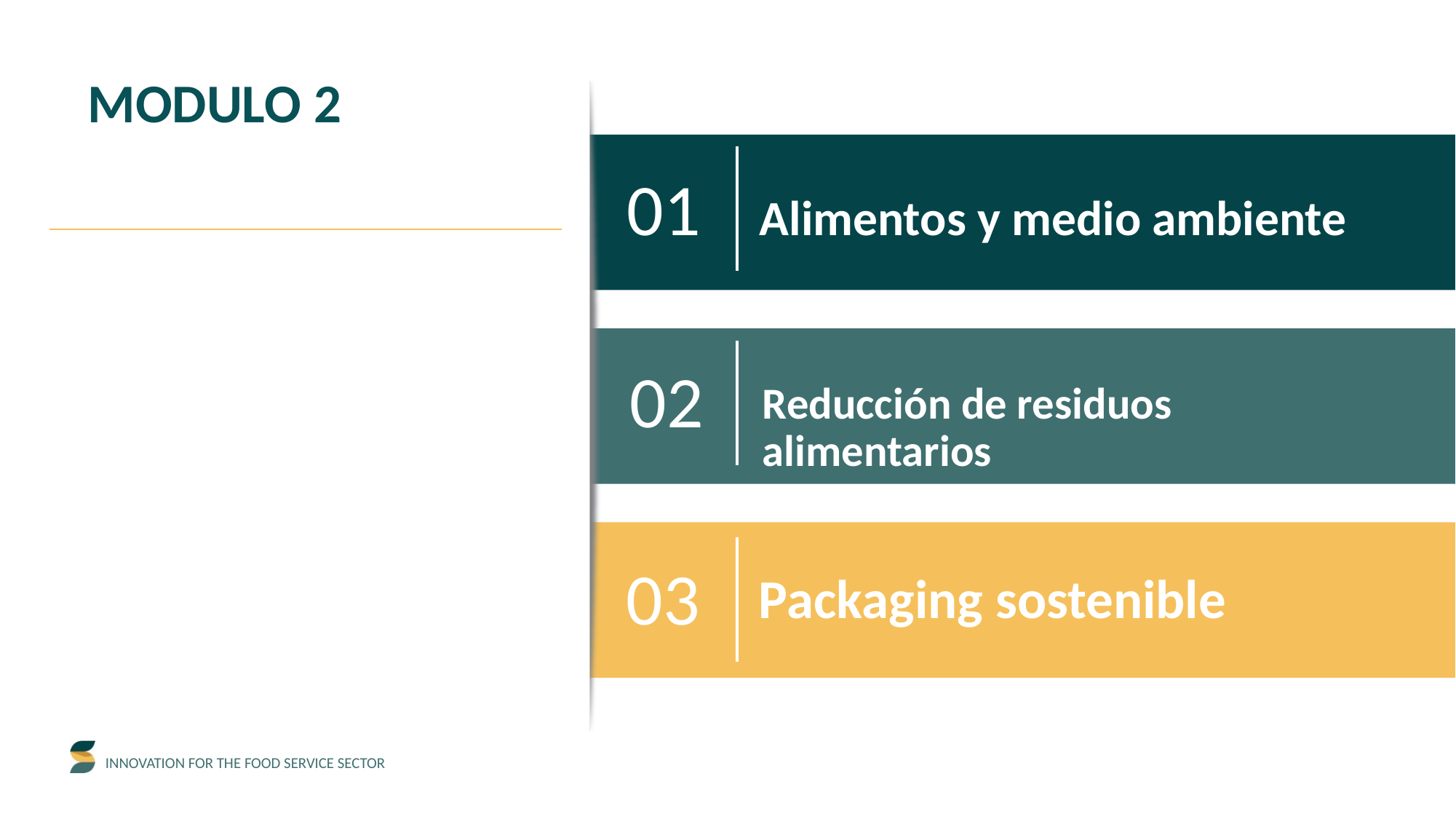

MODULO 2
01

Alimentos y medio ambiente

02

Reducción de residuos alimentarios

03
Packaging sostenible